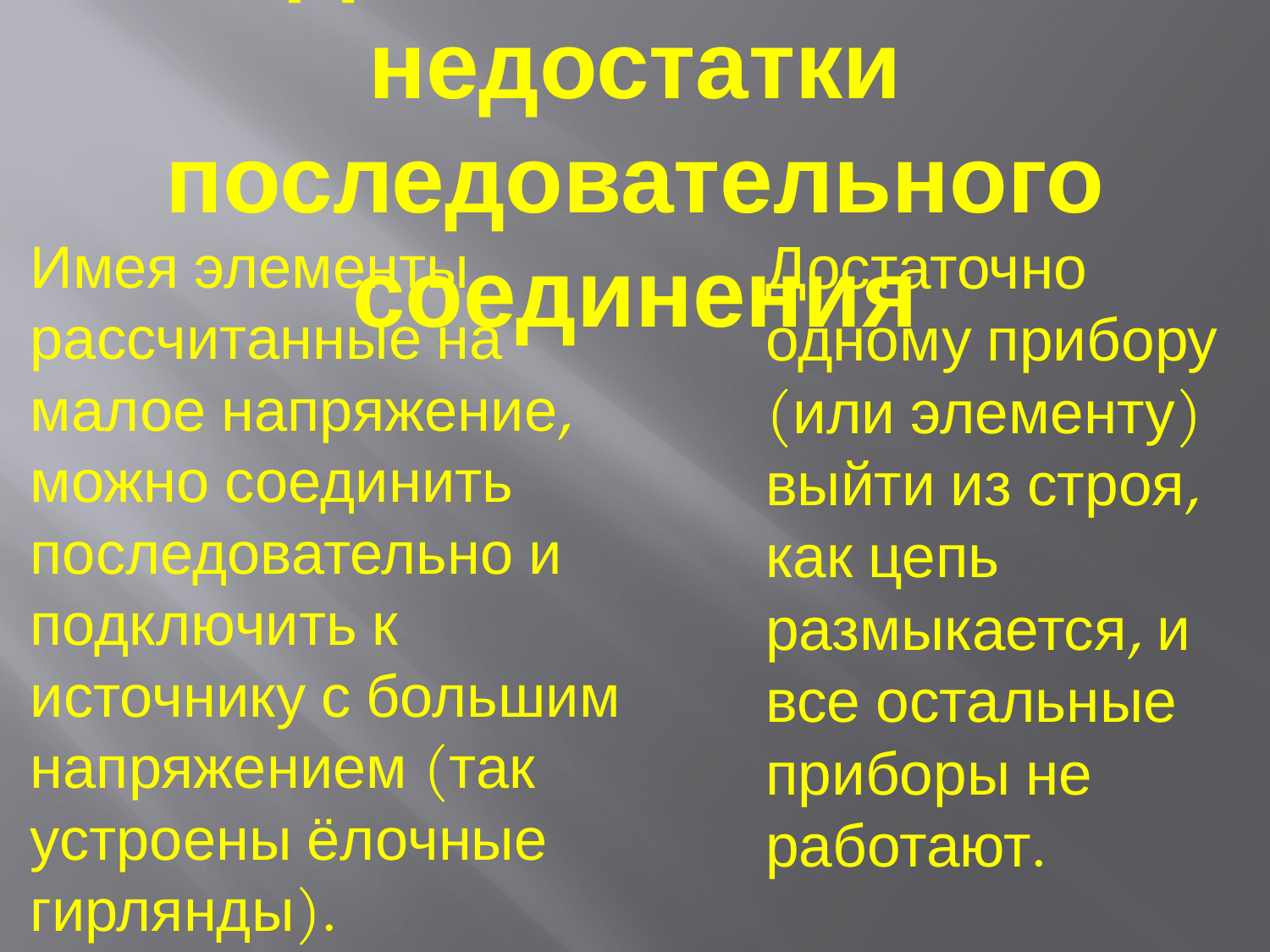

# Достоинства и недостатки последовательного соединения
Имея элементы, рассчитанные на малое напряжение, можно соединить последовательно и подключить к источнику с большим напряжением (так устроены ёлочные гирлянды).

Достаточно одному прибору (или элементу) выйти из строя, как цепь размыкается, и все остальные приборы не работают.